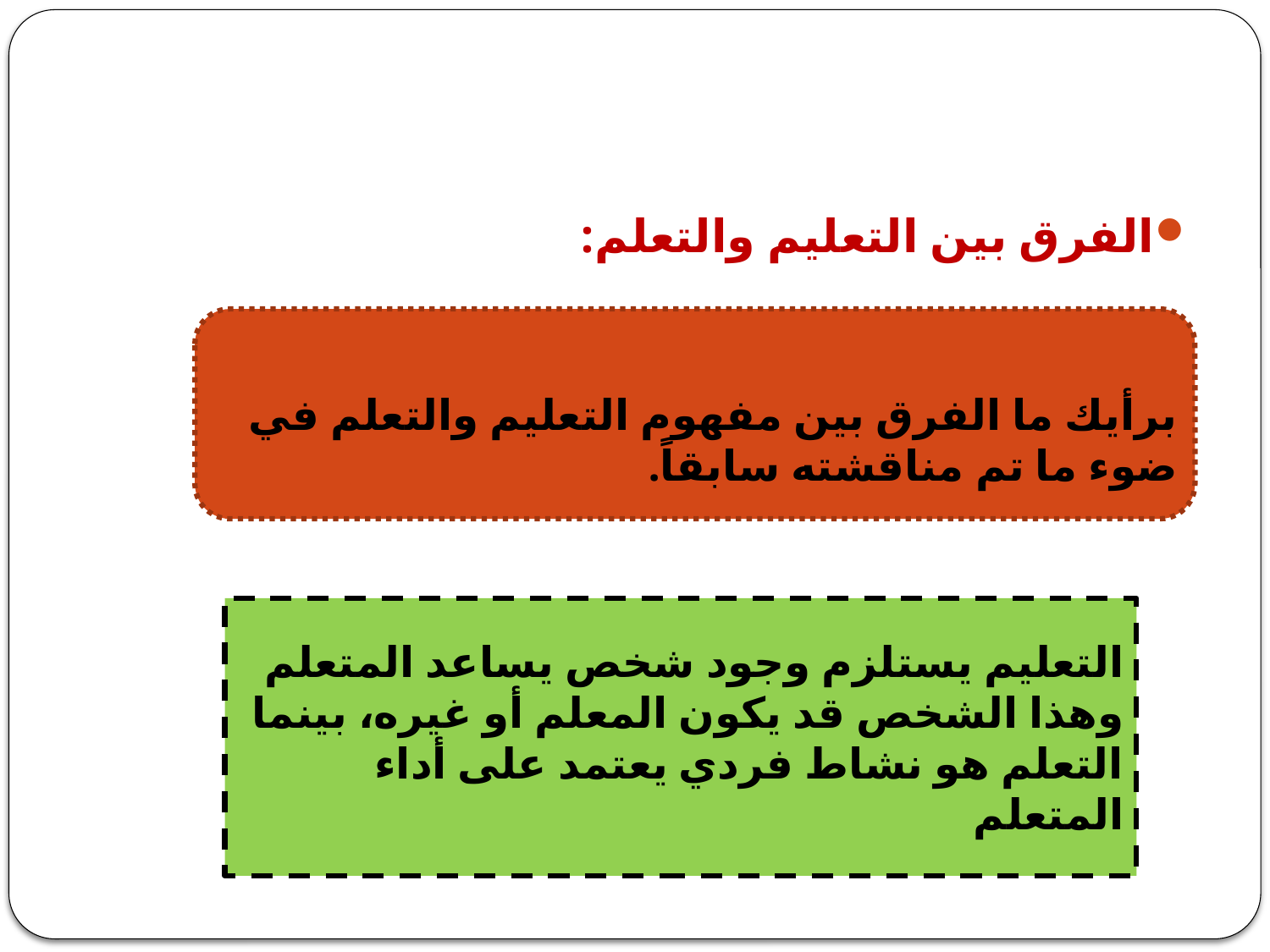

#
الفرق بين التعليم والتعلم:

برأيك ما الفرق بين مفهوم التعليم والتعلم في ضوء ما تم مناقشته سابقاً.
التعليم يستلزم وجود شخص يساعد المتعلم وهذا الشخص قد يكون المعلم أو غيره، بينما التعلم هو نشاط فردي يعتمد على أداء المتعلم